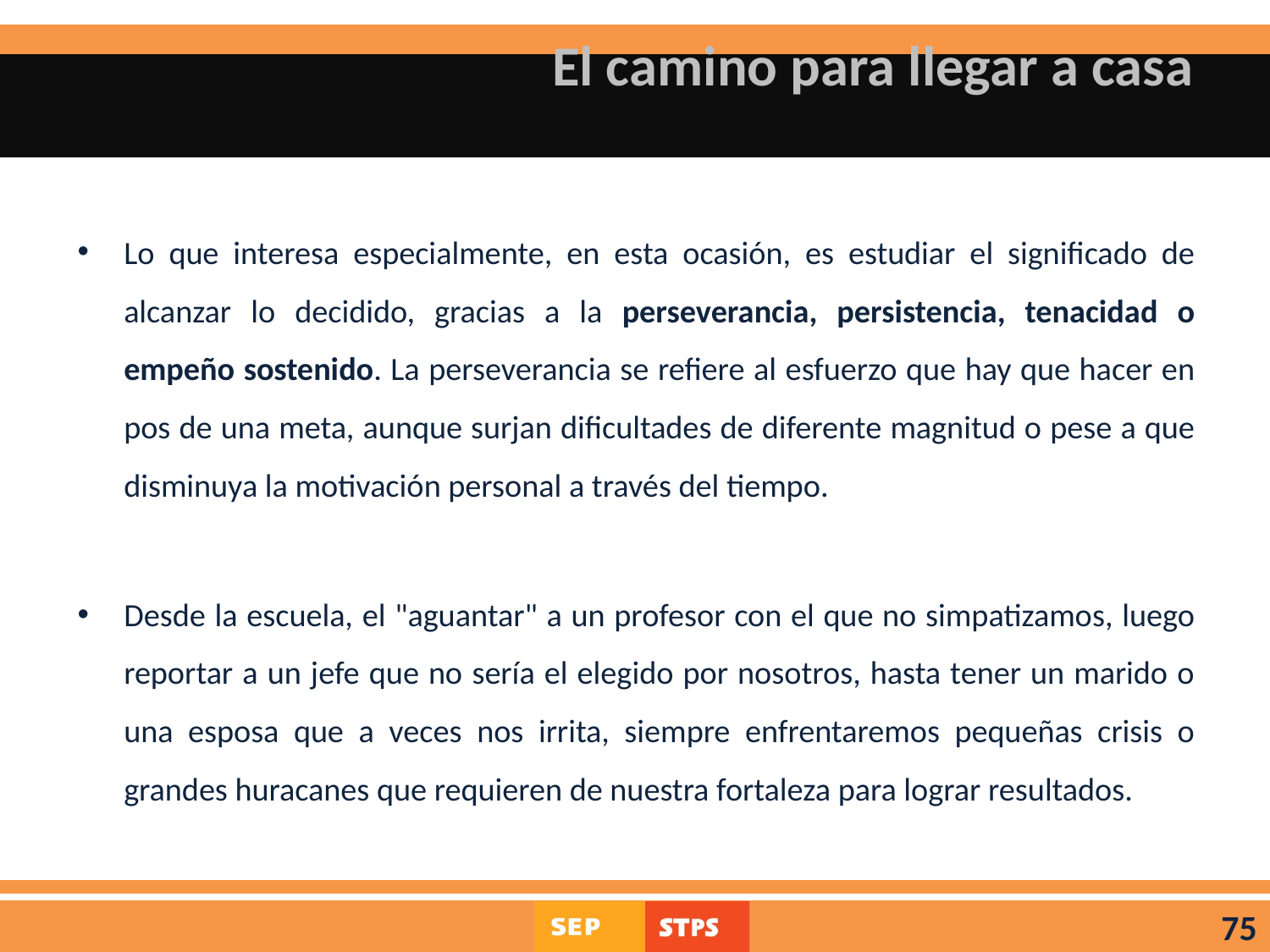

# El camino para llegar a casa
Lo que interesa especialmente, en esta ocasión, es estudiar el significado de alcanzar lo decidido, gracias a la perseverancia, persistencia, tenacidad o empeño sostenido. La perseverancia se refiere al esfuerzo que hay que hacer en pos de una meta, aunque surjan dificultades de diferente magnitud o pese a que disminuya la motivación personal a través del tiempo.

Desde la escuela, el "aguantar" a un profesor con el que no simpatizamos, luego reportar a un jefe que no sería el elegido por nosotros, hasta tener un marido o una esposa que a veces nos irrita, siempre enfrentaremos pequeñas crisis o grandes huracanes que requieren de nuestra fortaleza para lograr resultados.

75